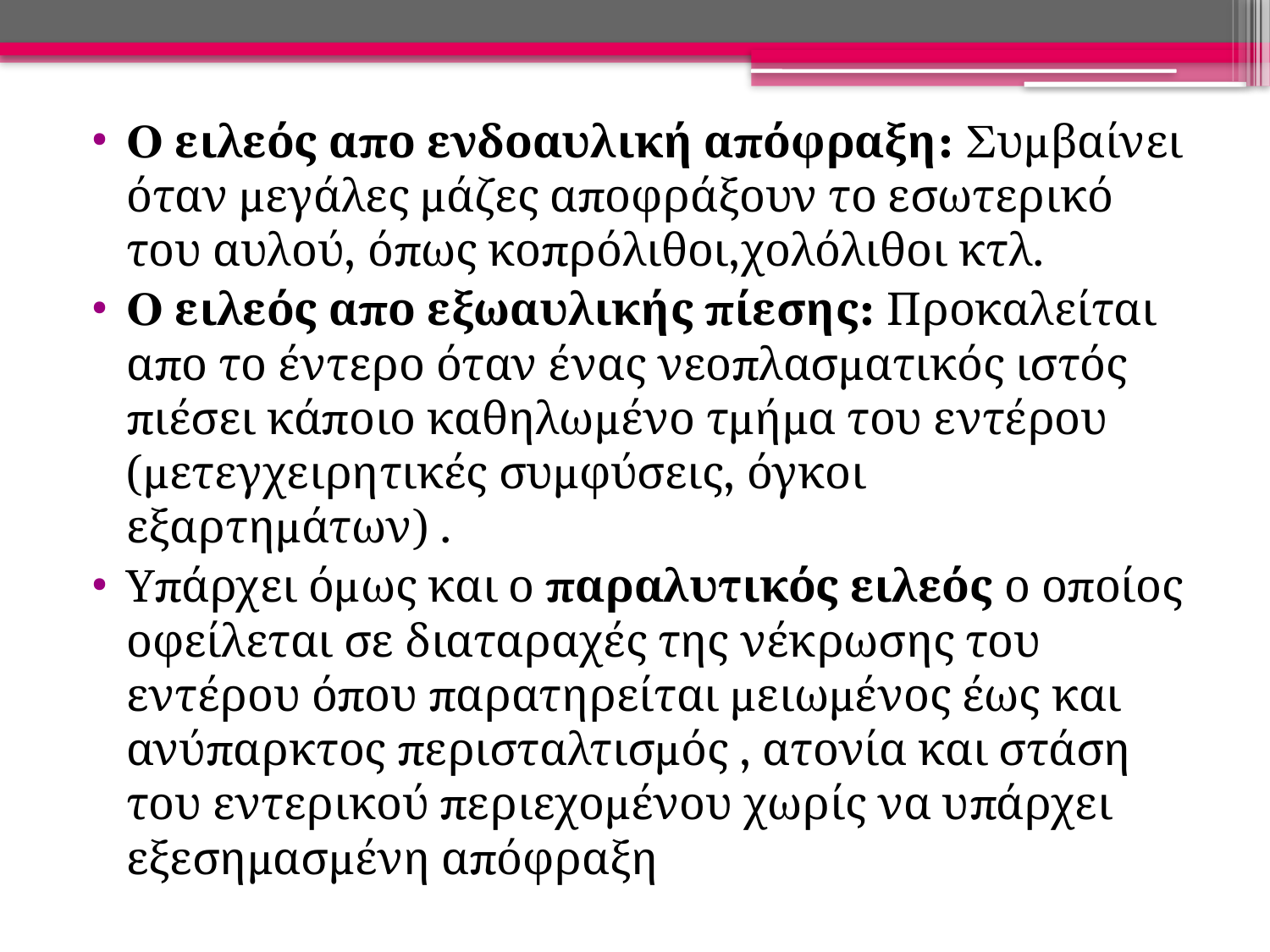

Ο ειλεός απο ενδοαυλική απόφραξη: Συμβαίνει όταν μεγάλες μάζες αποφράξουν το εσωτερικό του αυλού, όπως κοπρόλιθοι,χολόλιθοι κτλ.
Ο ειλεός απο εξωαυλικής πίεσης: Προκαλείται απο το έντερο όταν ένας νεοπλασματικός ιστός πιέσει κάποιο καθηλωμένο τμήμα του εντέρου (μετεγχειρητικές συμφύσεις, όγκοι εξαρτημάτων) .
Υπάρχει όμως και ο παραλυτικός ειλεός ο οποίος οφείλεται σε διαταραχές της νέκρωσης του εντέρου όπου παρατηρείται μειωμένος έως και ανύπαρκτος περισταλτισμός , ατονία και στάση του εντερικού περιεχομένου χωρίς να υπάρχει εξεσημασμένη απόφραξη